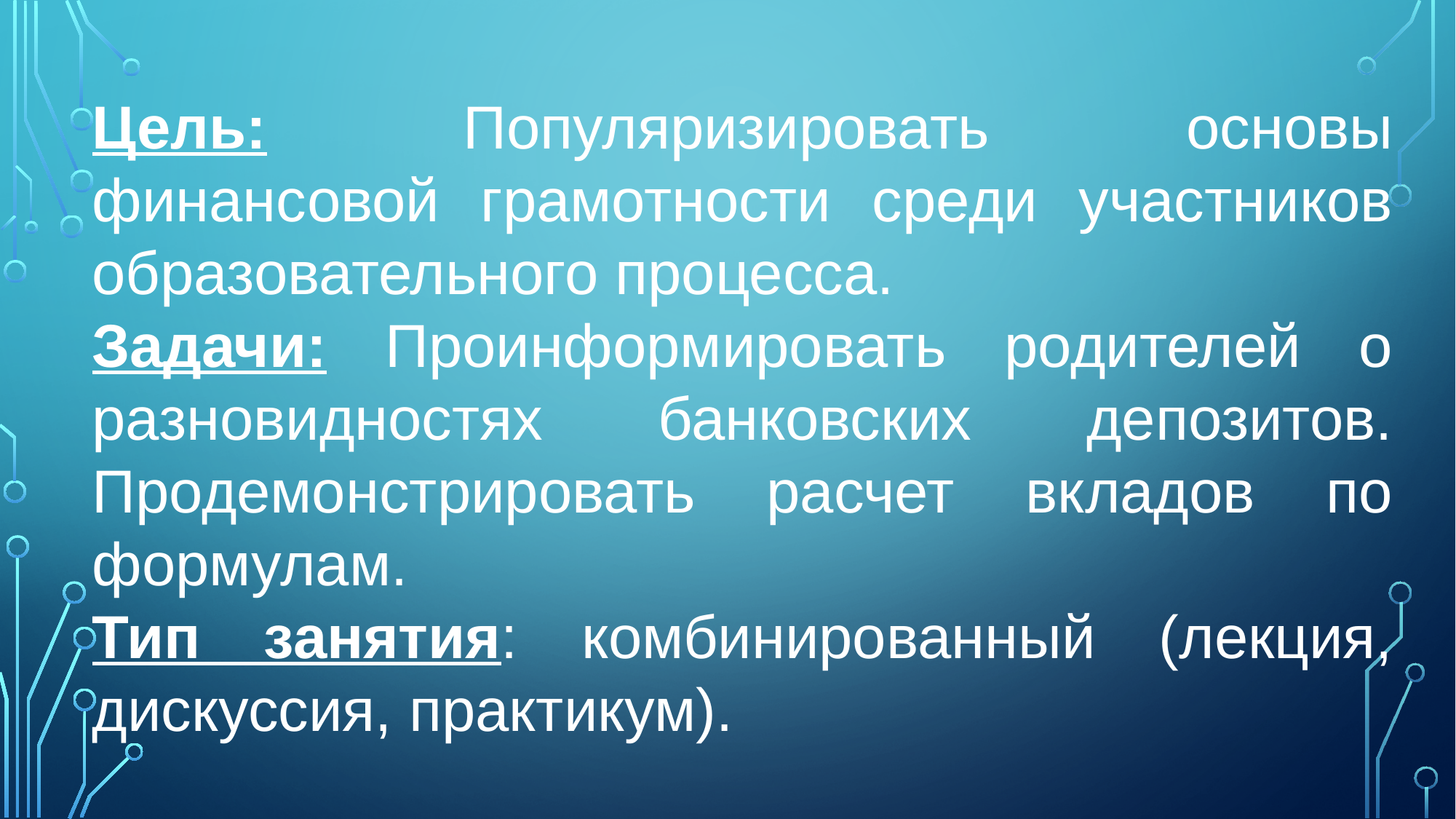

Цель: Популяризировать основы финансовой грамотности среди участников образовательного процесса.
Задачи: Проинформировать родителей о разновидностях банковских депозитов. Продемонстрировать расчет вкладов по формулам.
Тип занятия: комбинированный (лекция, дискуссия, практикум).